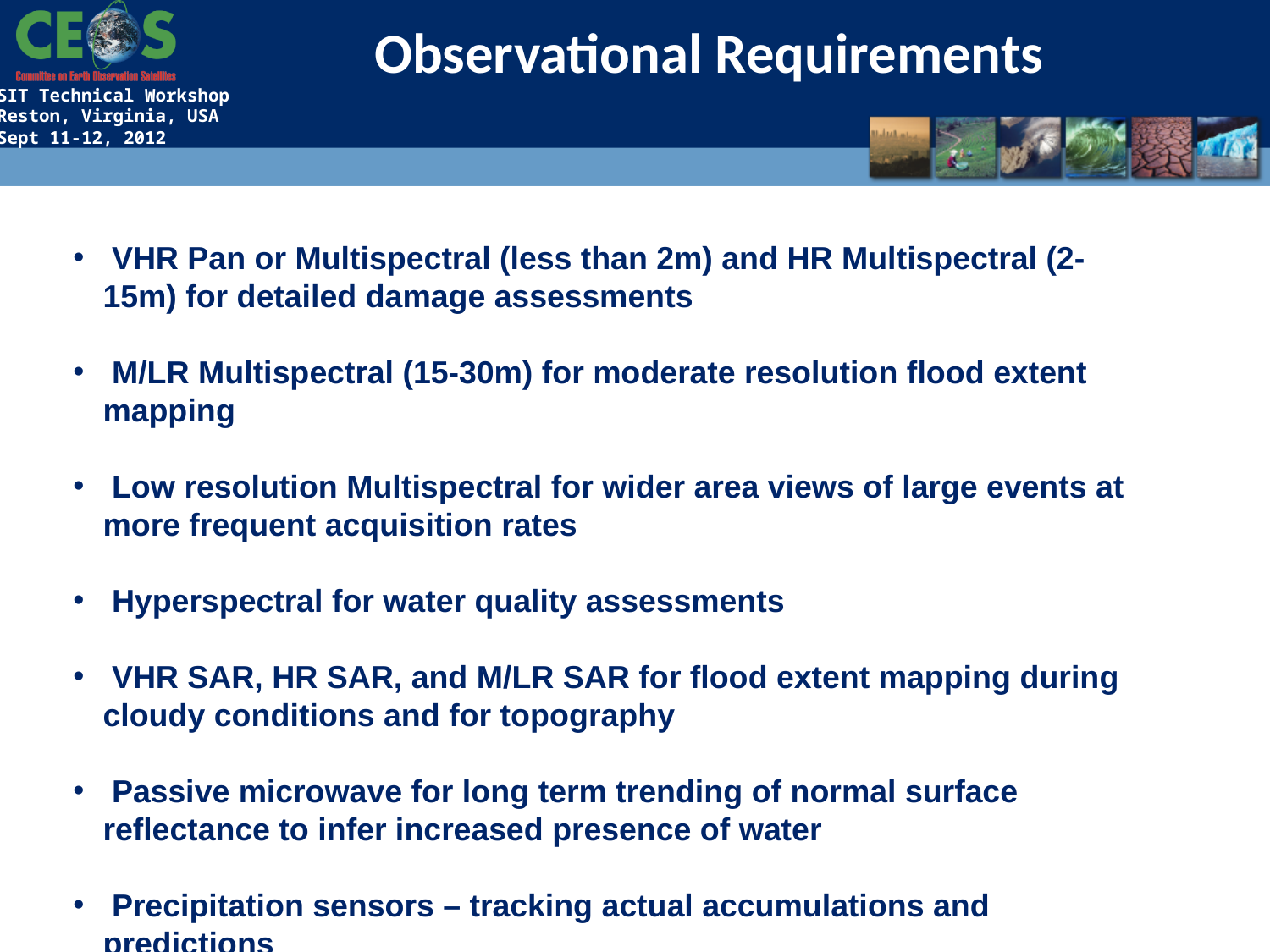

# Observational Requirements
 VHR Pan or Multispectral (less than 2m) and HR Multispectral (2-15m) for detailed damage assessments

 M/LR Multispectral (15-30m) for moderate resolution flood extent mapping

 Low resolution Multispectral for wider area views of large events at more frequent acquisition rates

 Hyperspectral for water quality assessments

 VHR SAR, HR SAR, and M/LR SAR for flood extent mapping during cloudy conditions and for topography

 Passive microwave for long term trending of normal surface reflectance to infer increased presence of water

 Precipitation sensors – tracking actual accumulations and predictions